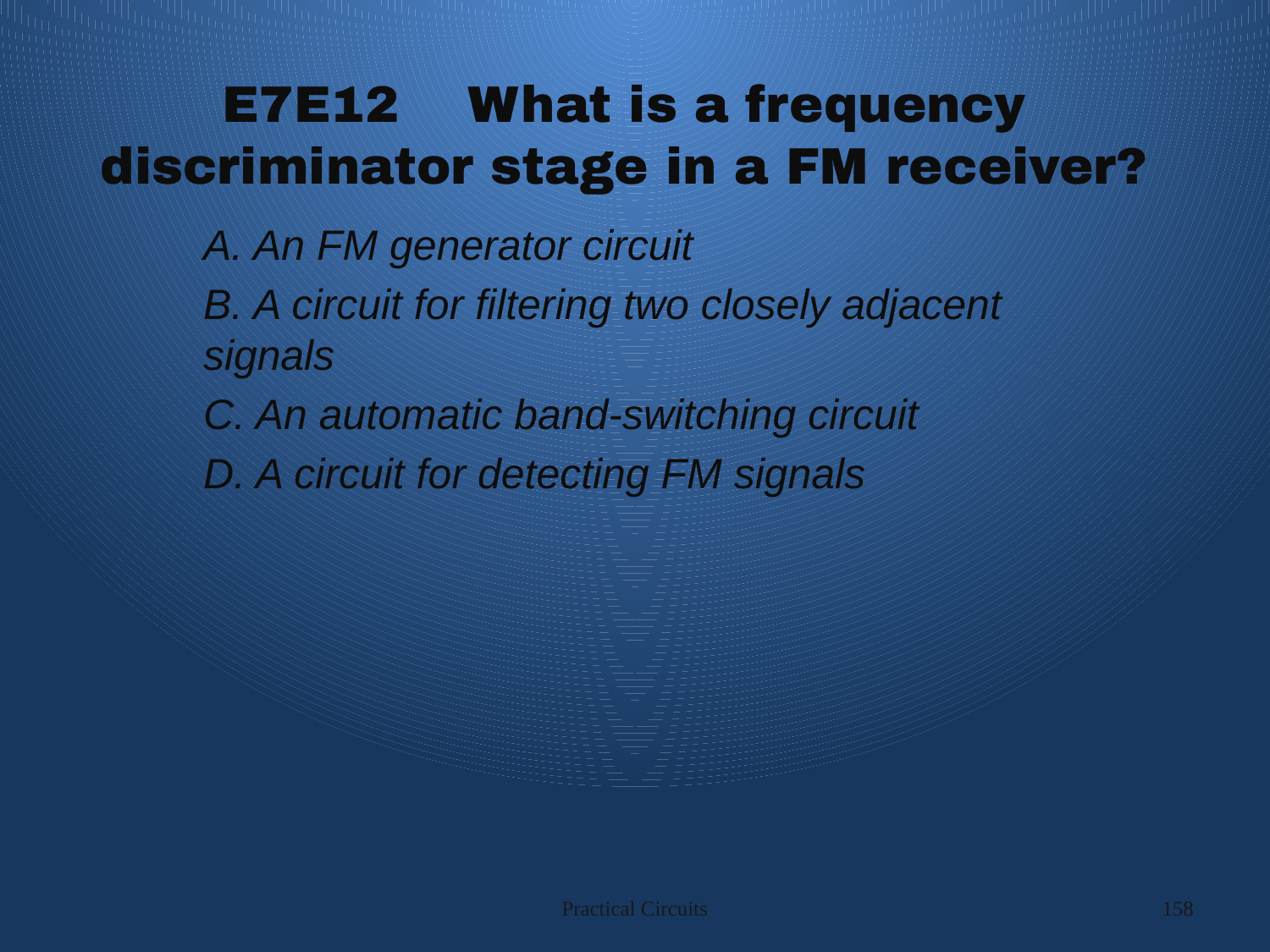

# E7E12    What is a frequency discriminator stage in a FM receiver?
A. An FM generator circuit
B. A circuit for filtering two closely adjacent signals
C. An automatic band-switching circuit
D. A circuit for detecting FM signals
Practical Circuits
158